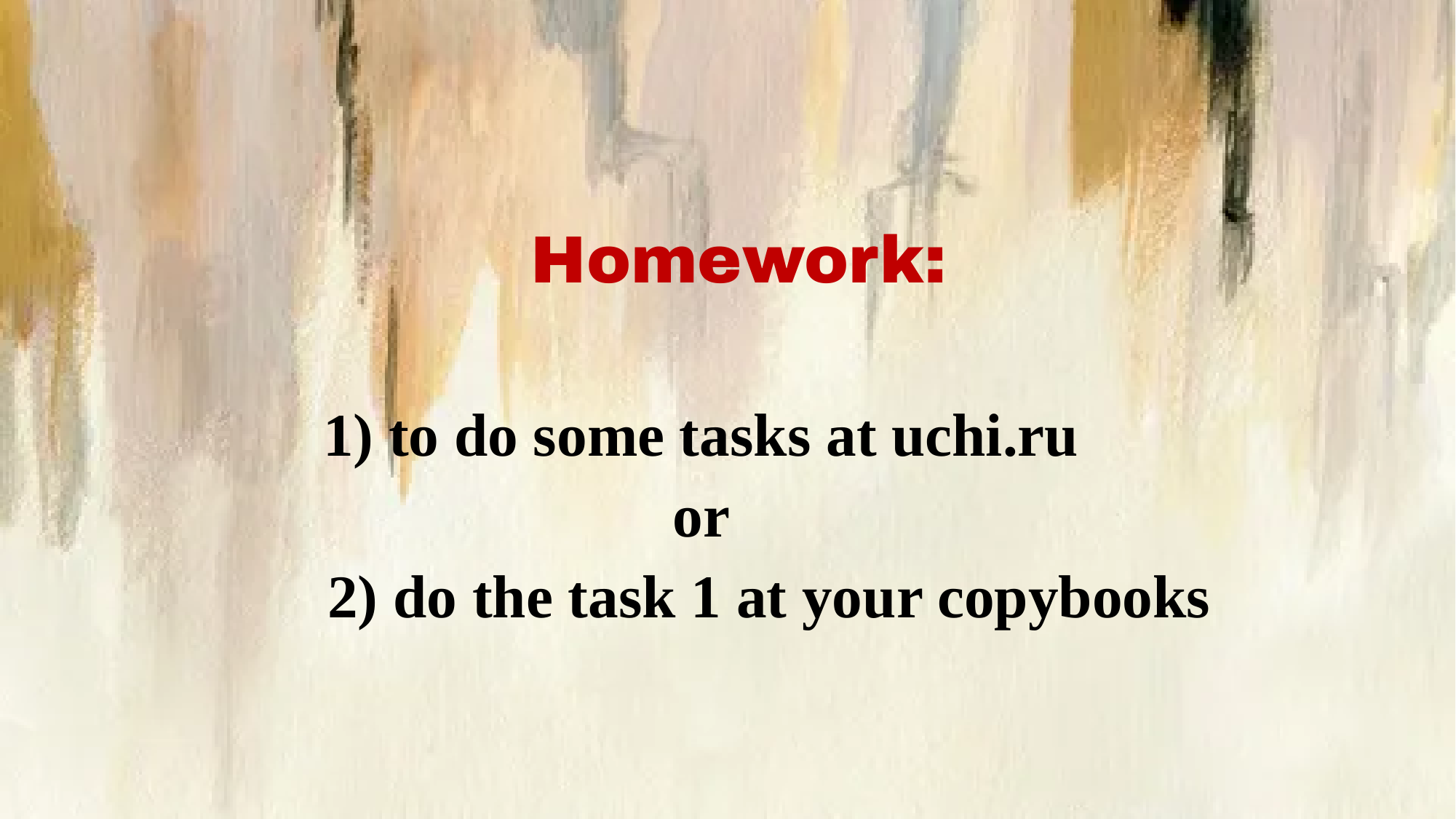

# Homework:
1) to do some tasks at uchi.ru
or
        2) do the task 1 at your copybooks